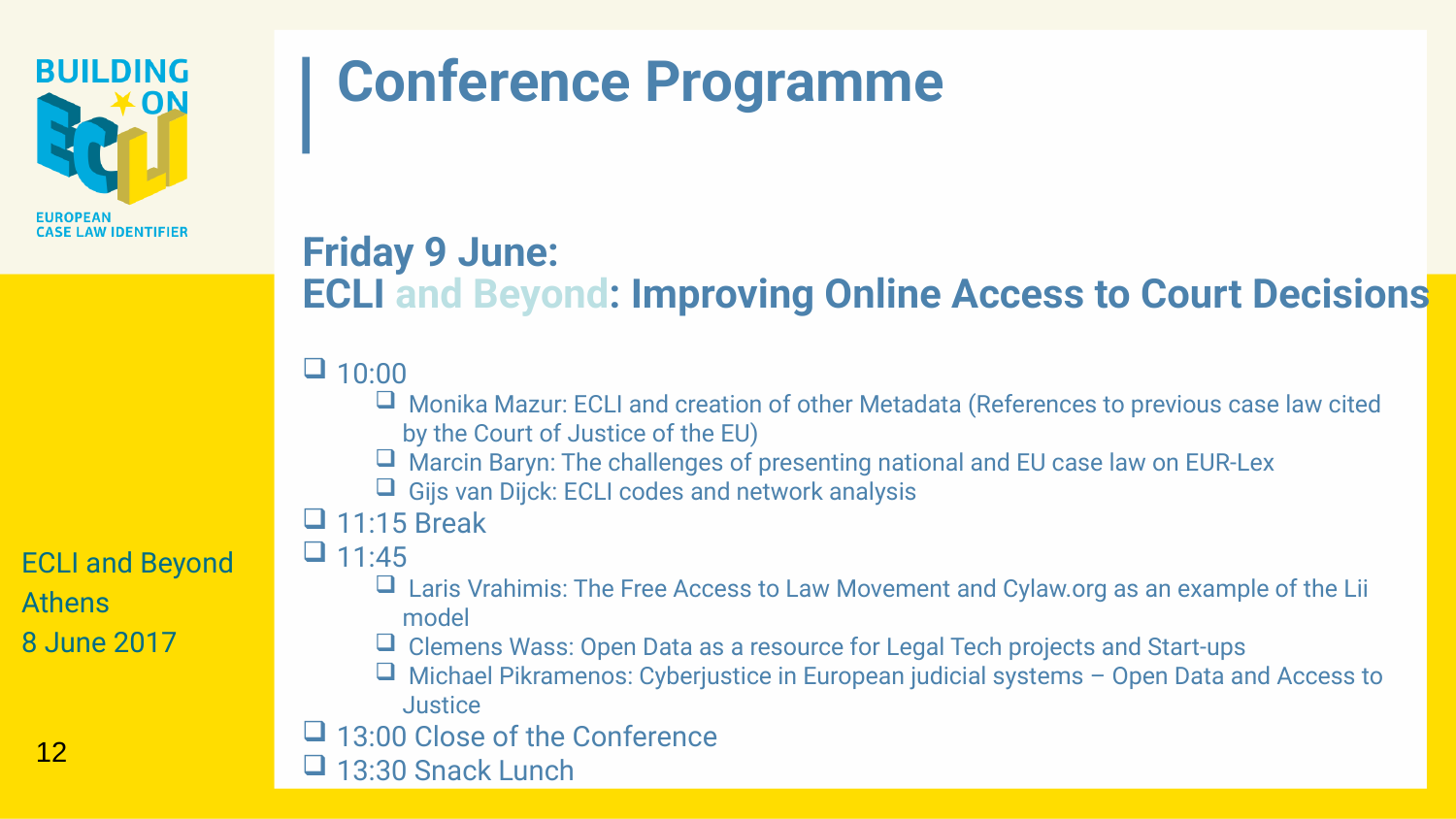

Conference Programme

Friday 9 June:
ECLI and Beyond: Improving Online Access to Court Decisions
 10:00
 Monika Mazur: ECLI and creation of other Metadata (References to previous case law cited by the Court of Justice of the EU)
 Marcin Baryn: The challenges of presenting national and EU case law on EUR-Lex
 Gijs van Dijck: ECLI codes and network analysis
 11:15 Break
 11:45
 Laris Vrahimis: The Free Access to Law Movement and Cylaw.org as an example of the Lii model
 Clemens Wass: Open Data as a resource for Legal Tech projects and Start-ups
 Michael Pikramenos: Cyberjustice in European judicial systems – Open Data and Access to Justice
 13:00 Close of the Conference
 13:30 Snack Lunch
ECLI and Beyond
Athens
8 June 2017
12